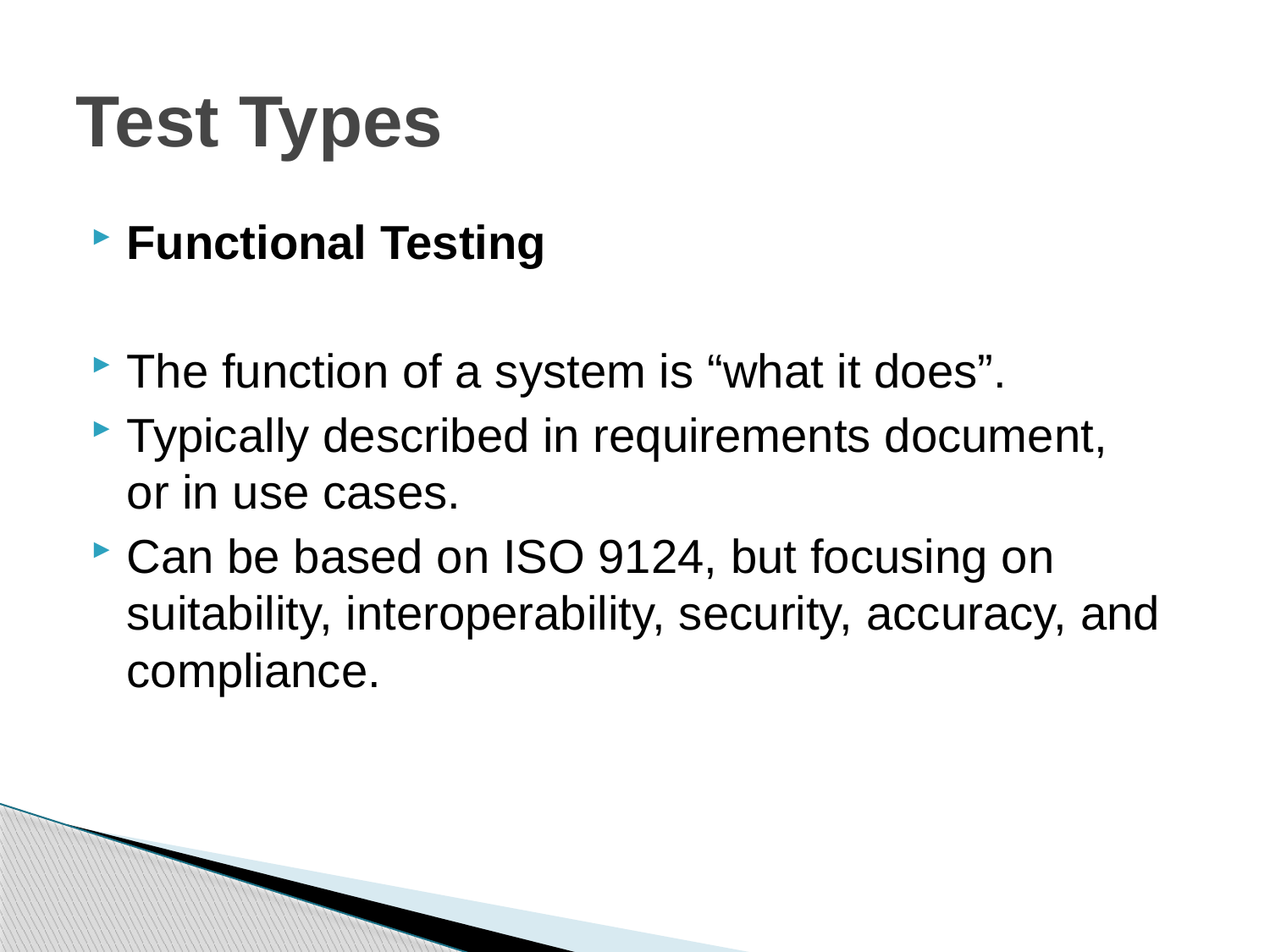

# Test Types
Functional Testing

The function of a system is “what it does”.
Typically described in requirements document, or in use cases.
Can be based on ISO 9124, but focusing on suitability, interoperability, security, accuracy, and compliance.